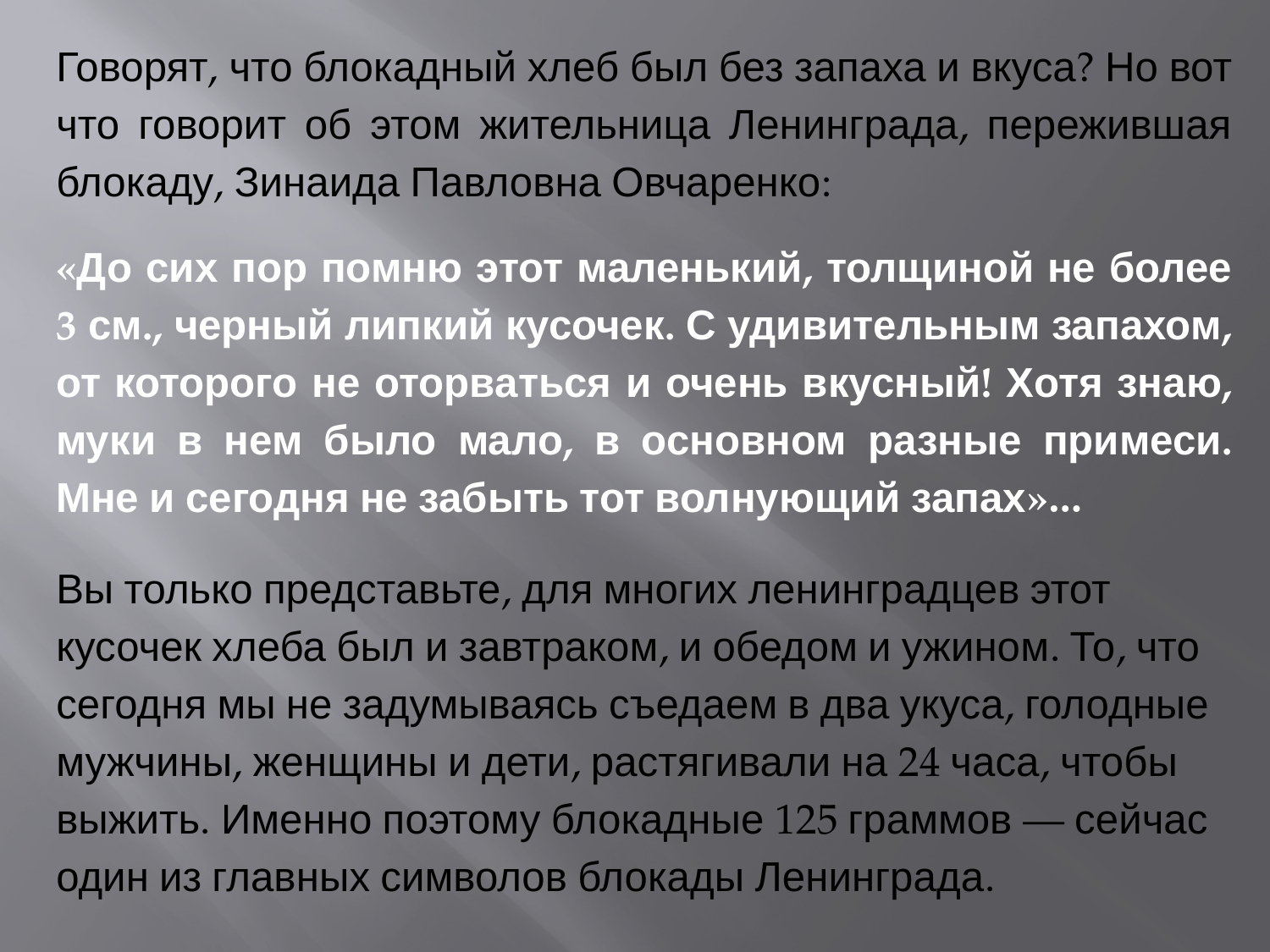

Говорят, что блокадный хлеб был без запаха и вкуса? Но вот что говорит об этом жительница Ленинграда, пережившая блокаду, Зинаида Павловна Овчаренко:
«До сих пор помню этот маленький, толщиной не более 3 см., черный липкий кусочек. С удивительным запахом, от которого не оторваться и очень вкусный! Хотя знаю, муки в нем было мало, в основном разные примеси. Мне и сегодня не забыть тот волнующий запах»…
Вы только представьте, для многих ленинградцев этот кусочек хлеба был и завтраком, и обедом и ужином. То, что сегодня мы не задумываясь съедаем в два укуса, голодные мужчины, женщины и дети, растягивали на 24 часа, чтобы выжить. Именно поэтому блокадные 125 граммов — сейчас один из главных символов блокады Ленинграда.